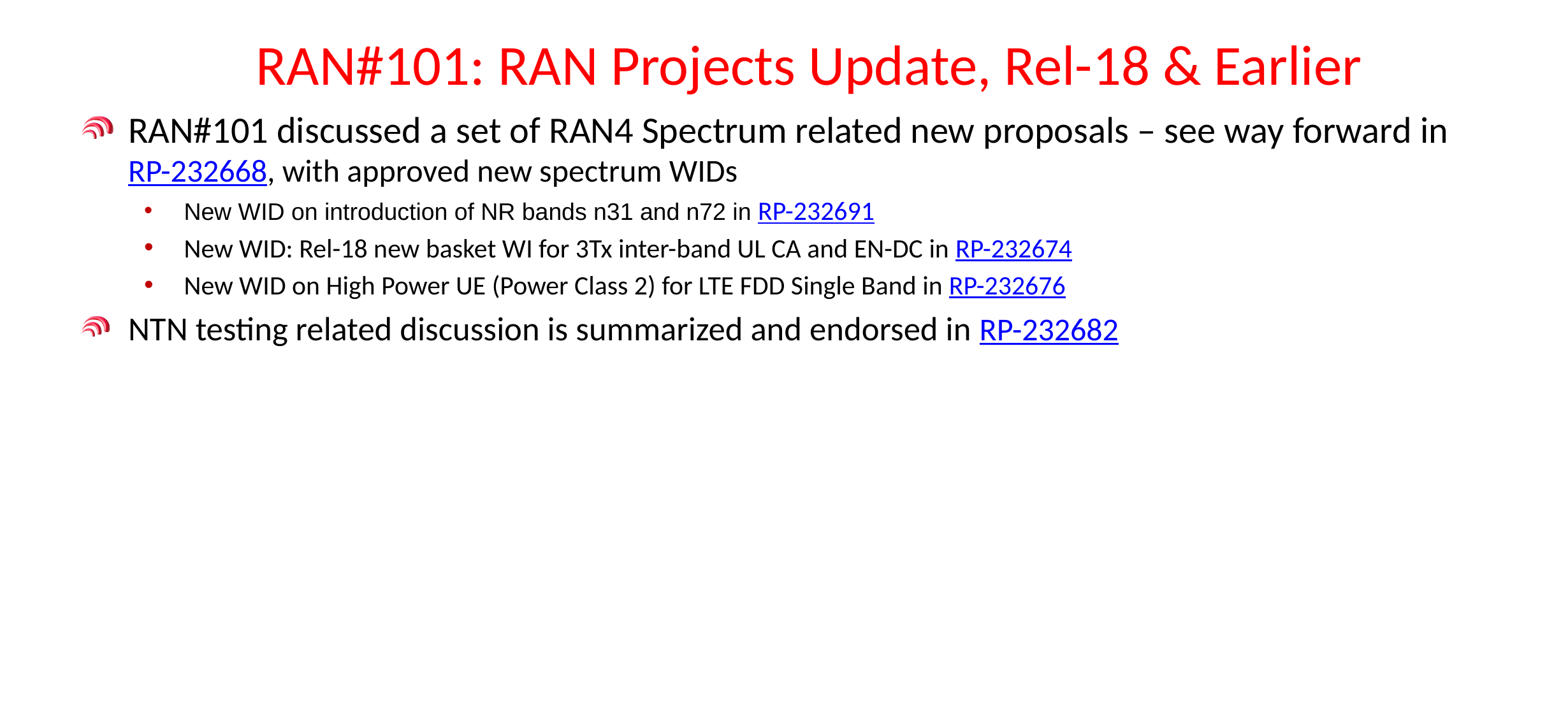

# RAN#101: RAN Projects Update, Rel-18 & Earlier
RAN#101 discussed a set of RAN4 Spectrum related new proposals – see way forward in RP-232668, with approved new spectrum WIDs
New WID on introduction of NR bands n31 and n72 in RP-232691
New WID: Rel-18 new basket WI for 3Tx inter-band UL CA and EN-DC in RP-232674
New WID on High Power UE (Power Class 2) for LTE FDD Single Band in RP-232676
NTN testing related discussion is summarized and endorsed in RP-232682